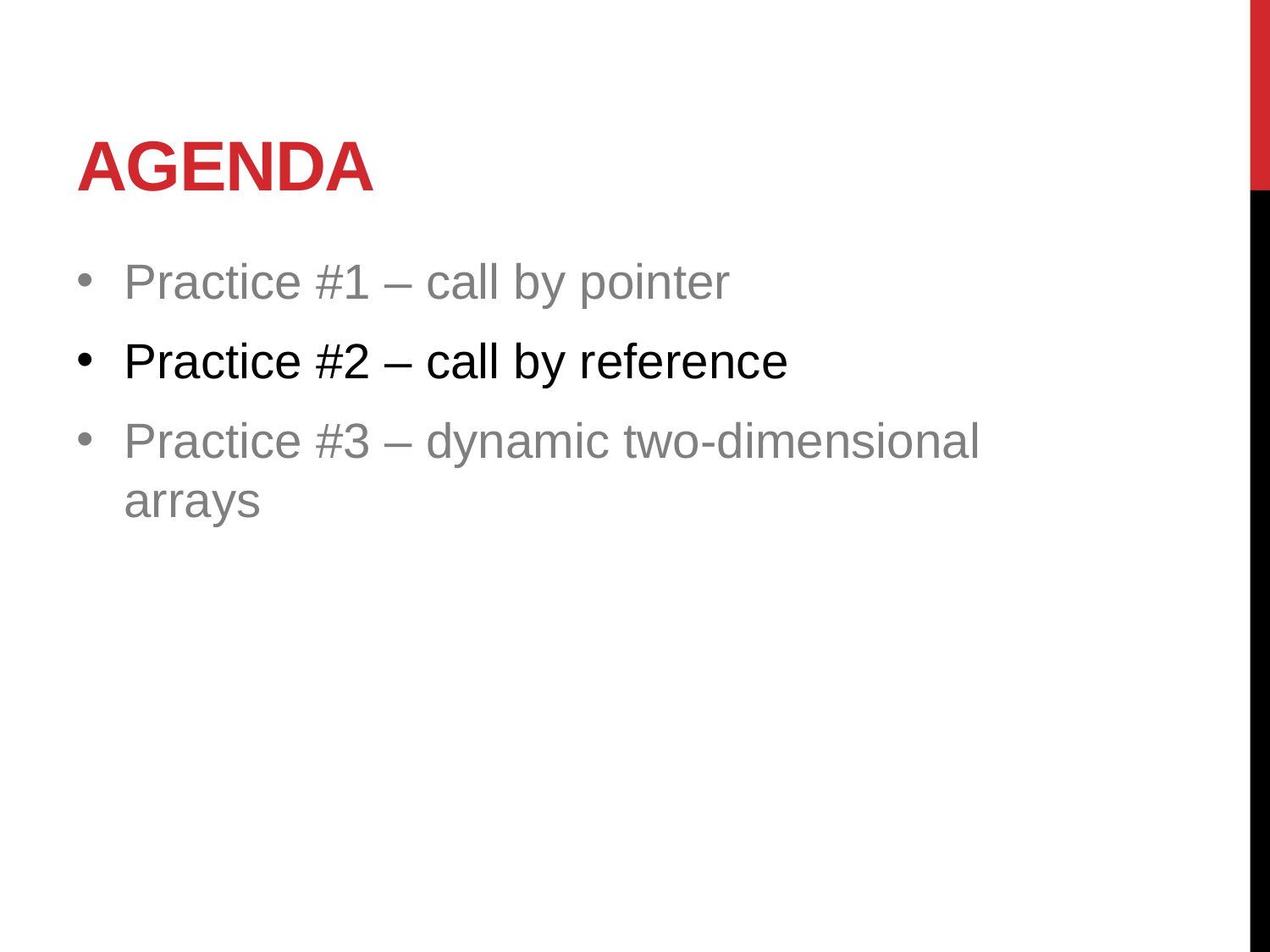

# Agenda
Practice #1 – call by pointer
Practice #2 – call by reference
Practice #3 – dynamic two-dimensional arrays